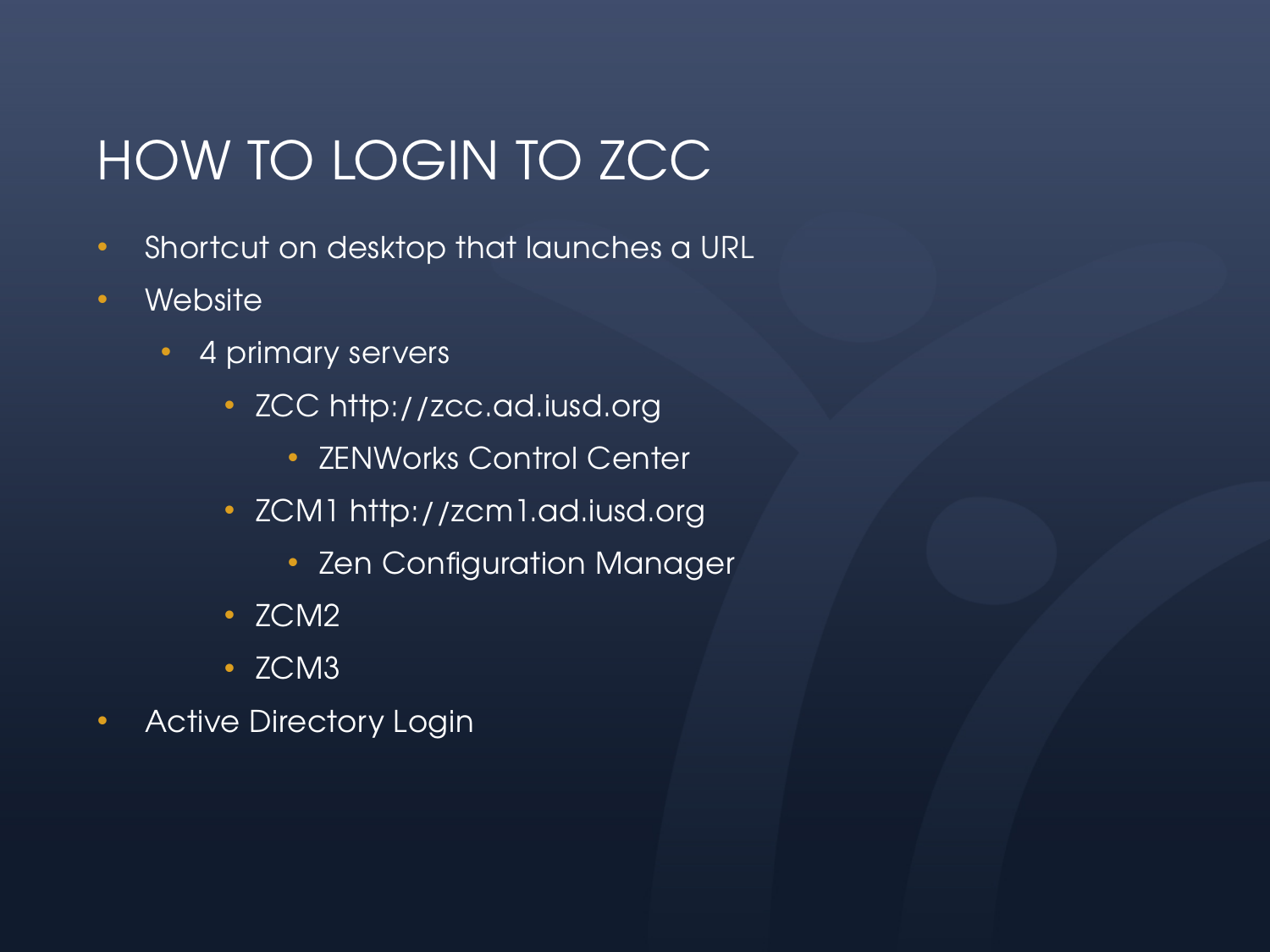

# How to login to ZCC
Shortcut on desktop that launches a URL
Website
4 primary servers
ZCC http://zcc.ad.iusd.org
ZENWorks Control Center
ZCM1 http://zcm1.ad.iusd.org
Zen Configuration Manager
ZCM2
ZCM3
Active Directory Login